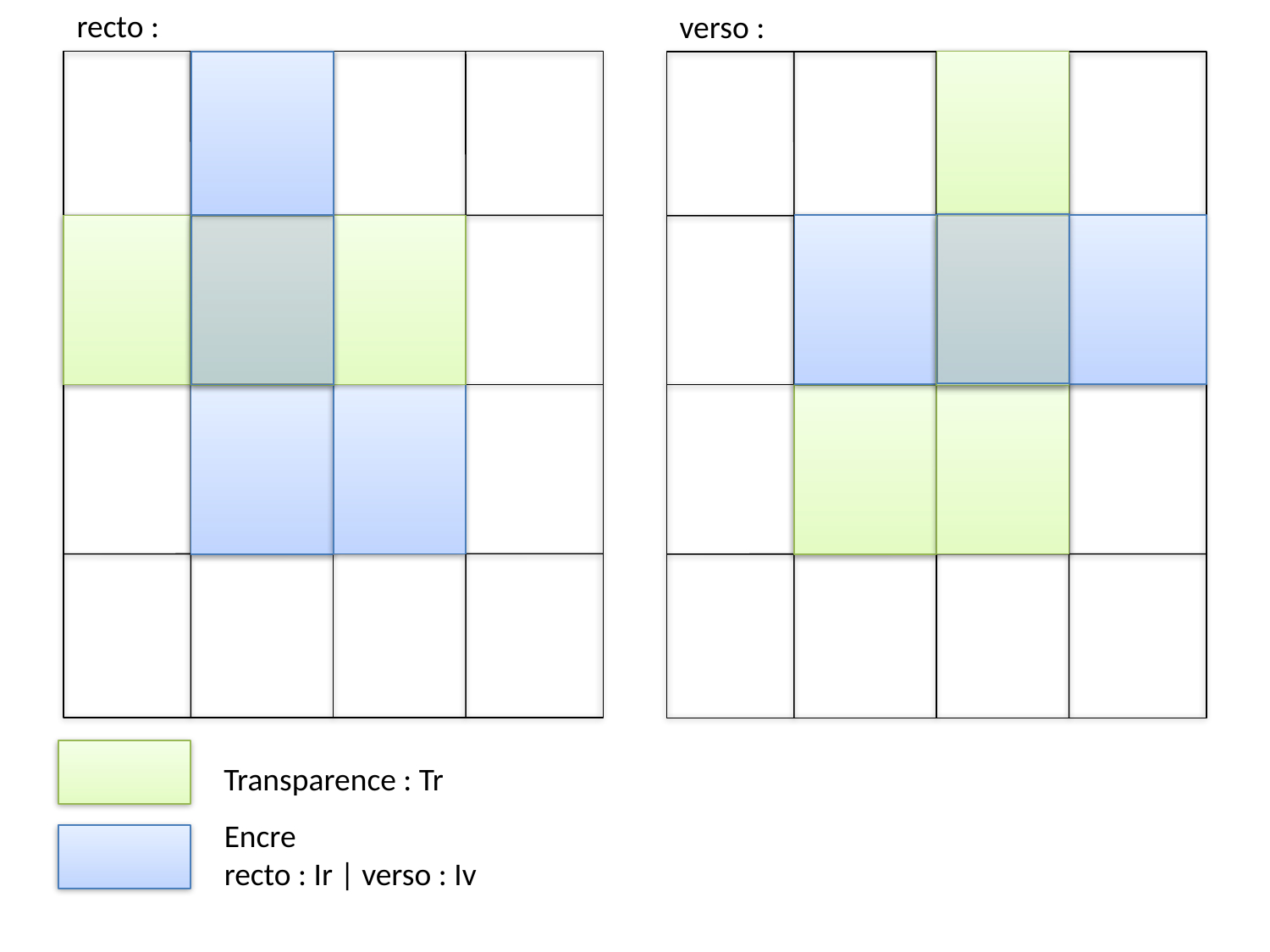

recto :
verso :

Transparence : Tr

Encre
recto : Ir | verso : Iv